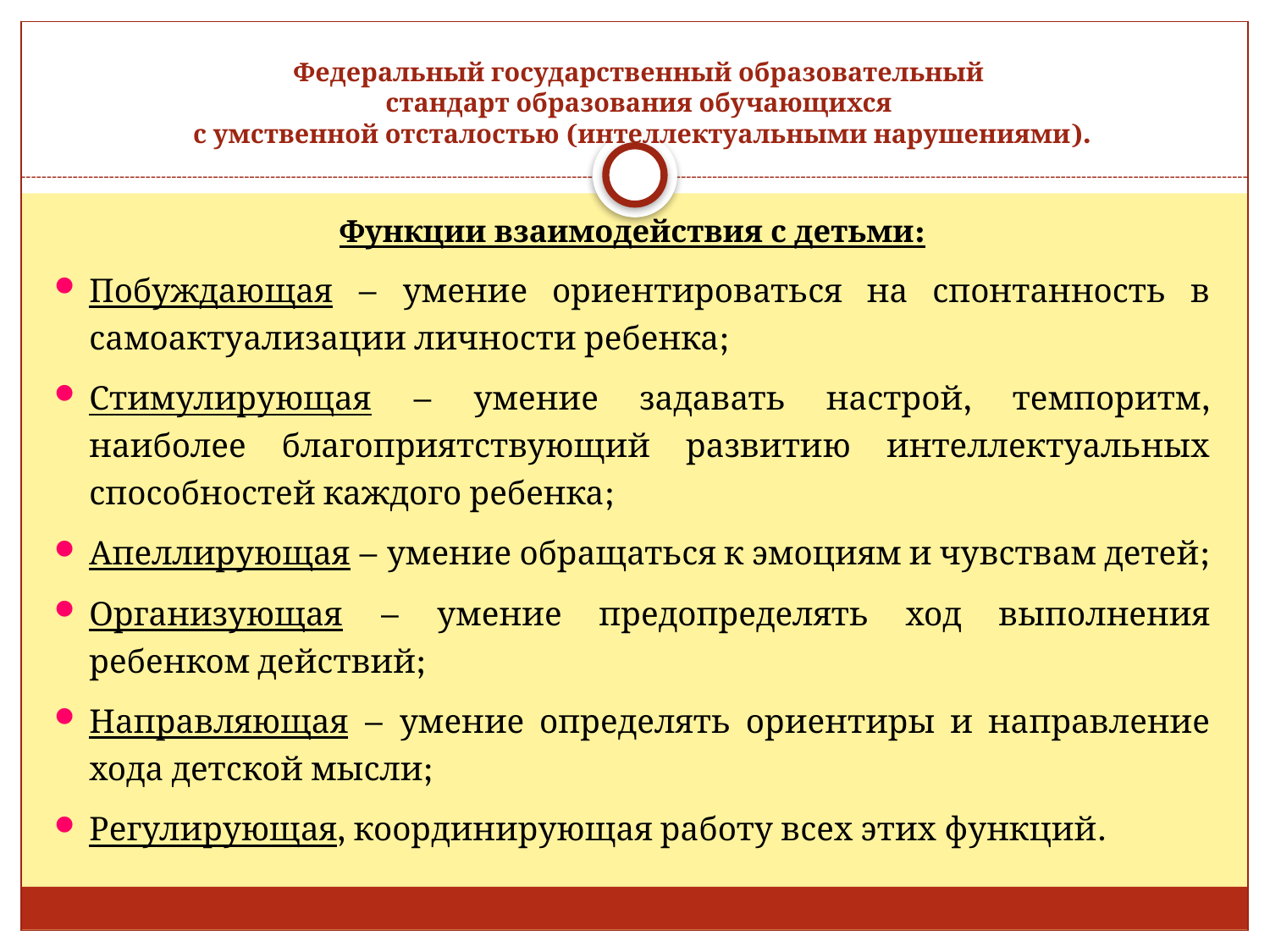

# Федеральный государственный образовательный стандарт образования обучающихся с умственной отсталостью (интеллектуальными нарушениями).
Функции взаимодействия с детьми:
Побуждающая – умение ориентироваться на спонтанность в самоактуализации личности ребенка;
Стимулирующая – умение задавать настрой, темпоритм, наиболее благоприятствующий развитию интеллектуальных способностей каждого ребенка;
Апеллирующая – умение обращаться к эмоциям и чувствам детей;
Организующая – умение предопределять ход выполнения ребенком действий;
Направляющая – умение определять ориентиры и направление хода детской мысли;
Регулирующая, координирующая работу всех этих функций.